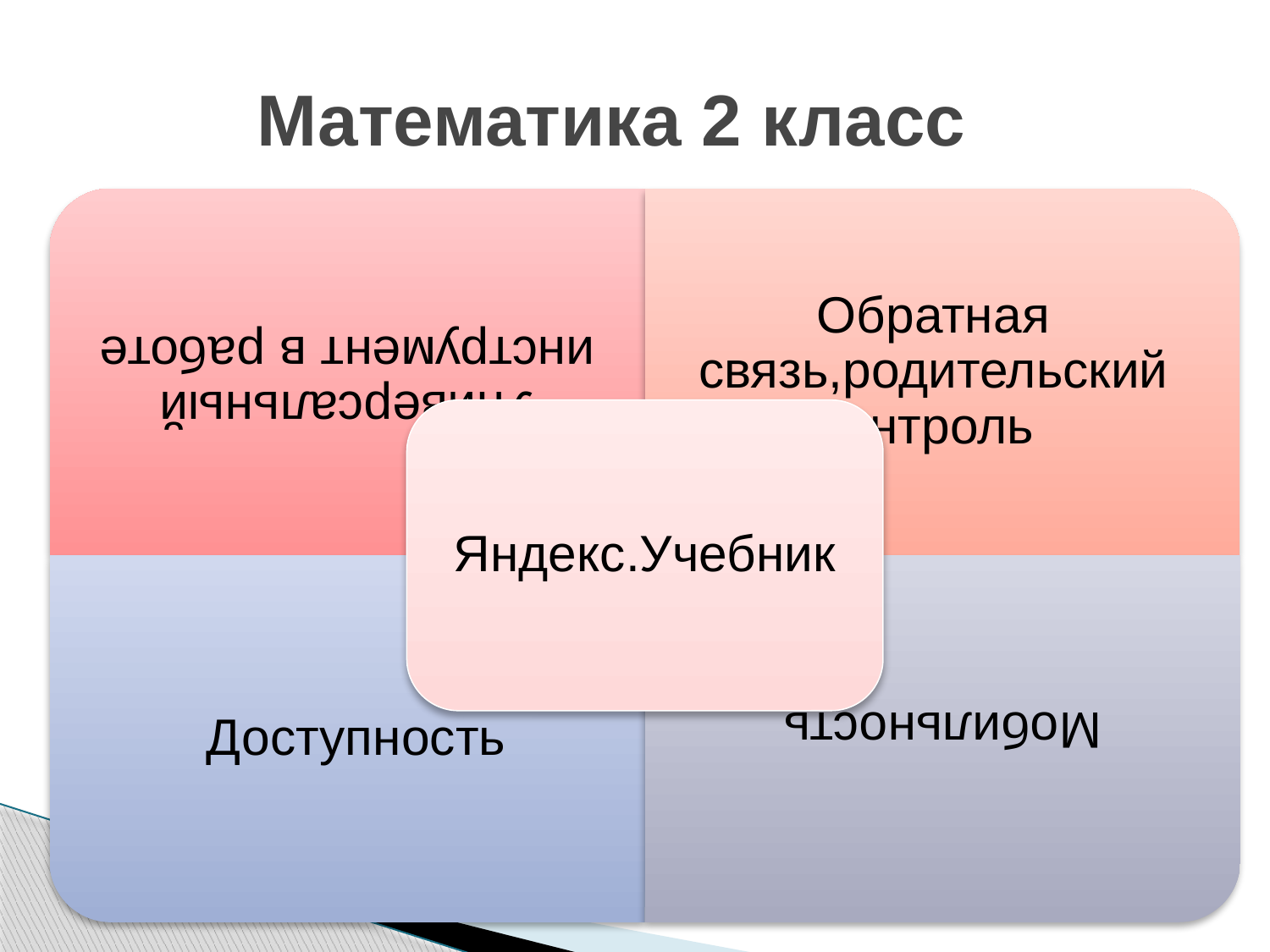

# Математика 2 класс
Универсальный инструмент в работе
Обратная связь,родительский контроль
Доступность
Мобильность
Яндекс.Учебник